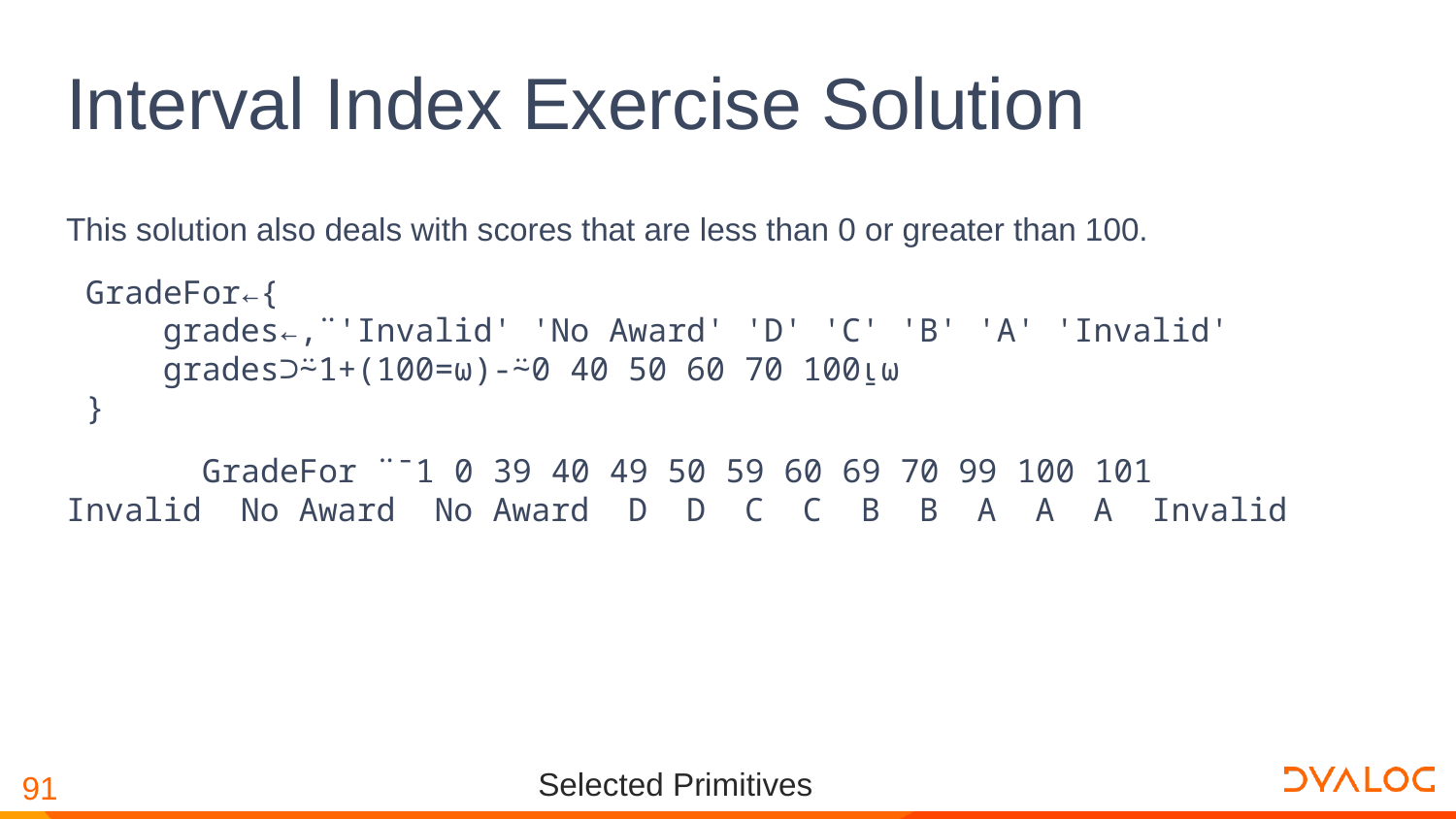

# Interval Index Exercise Solution
This solution also deals with scores that are less than 0 or greater than 100.
 GradeFor←{
     grades←,¨'Invalid' 'No Award' 'D' 'C' 'B' 'A' 'Invalid'
     grades⊃⍨1+(100=⍵)-⍨0 40 50 60 70 100⍸⍵
 }
       GradeFor ¨¯1 0 39 40 49 50 59 60 69 70 99 100 101
Invalid  No Award  No Award  D  D  C  C  B  B  A  A  A  Invalid